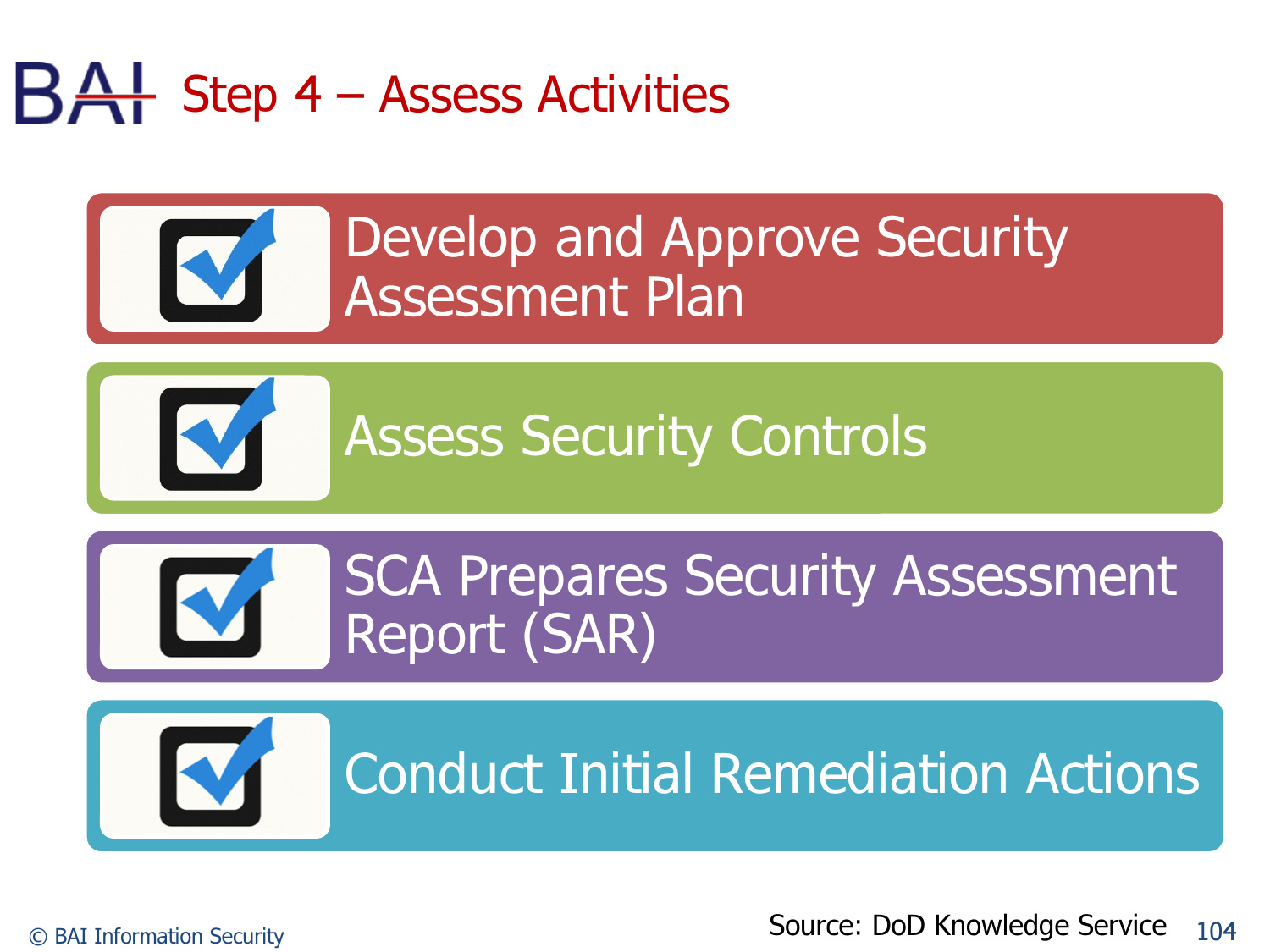

# Step 4 – Assess Activities

Develop and Approve Security Assessment Plan

Assess Security Controls

SCA Prepares Security Assessment Report (SAR)

Conduct Initial Remediation Actions

Source: DoD Knowledge Service